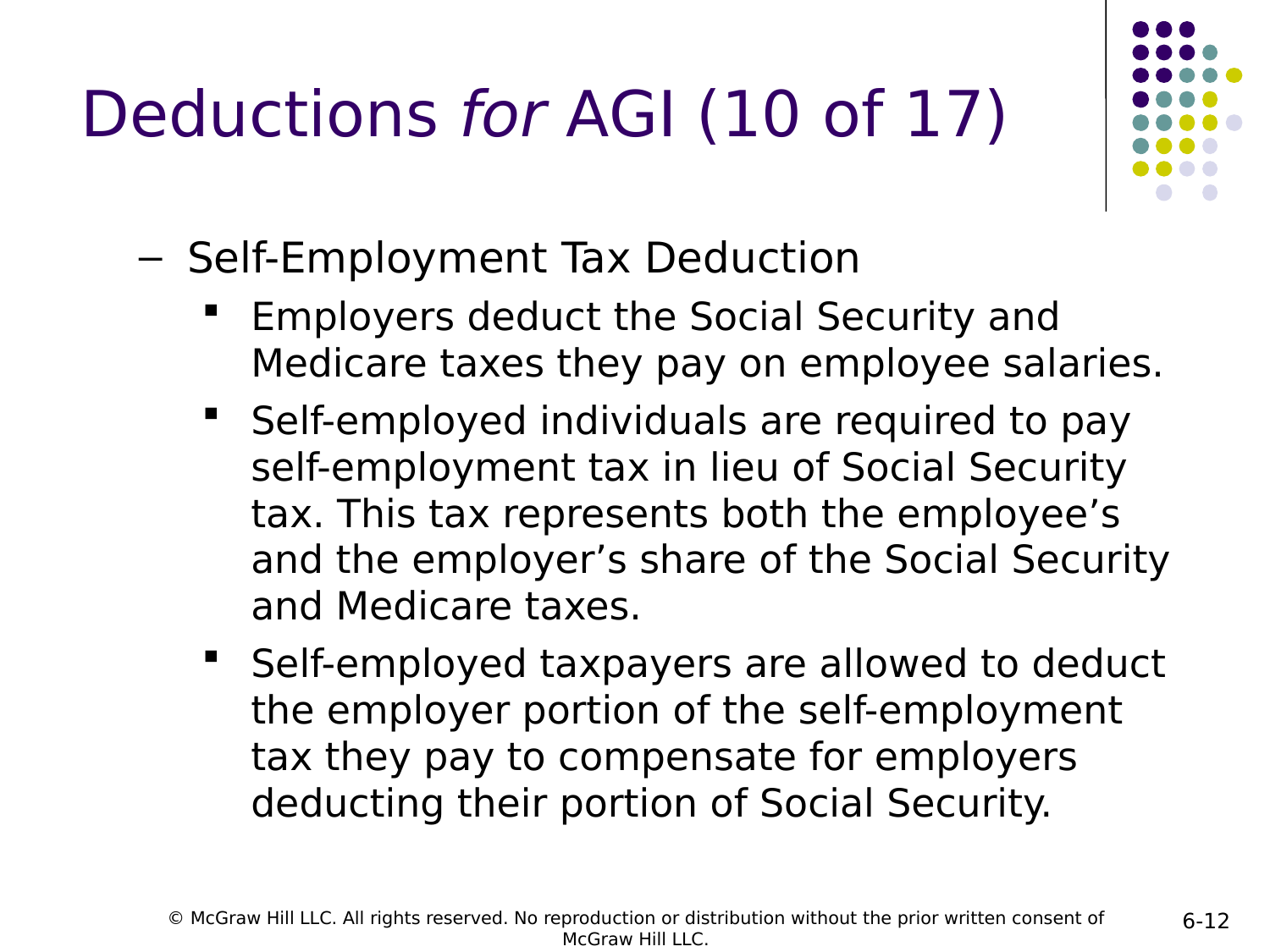

# Deductions for AGI (10 of 17)
Self-Employment Tax Deduction
Employers deduct the Social Security and Medicare taxes they pay on employee salaries.
Self-employed individuals are required to pay self-employment tax in lieu of Social Security tax. This tax represents both the employee’s and the employer’s share of the Social Security and Medicare taxes.
Self-employed taxpayers are allowed to deduct the employer portion of the self-employment tax they pay to compensate for employers deducting their portion of Social Security.